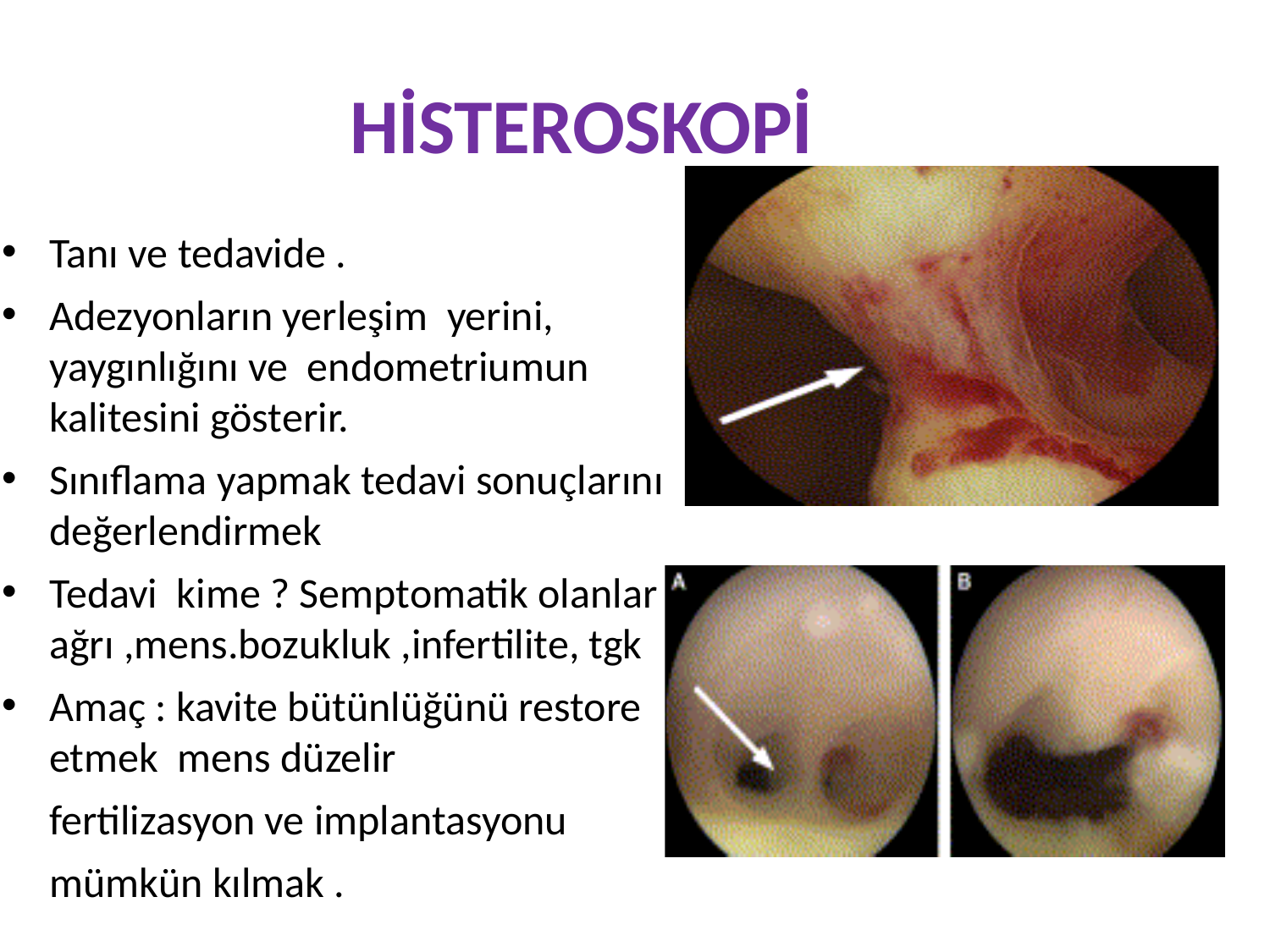

# HİSTEROSKOPİ

Tanı ve tedavide .
Adezyonların yerleşim  yerini, yaygınlığını ve  endometriumun  kalitesini gösterir.
Sınıflama yapmak tedavi sonuçlarını değerlendirmek
Tedavi  kime ? Semptomatik olanlar ağrı ,mens.bozukluk ,infertilite, tgk
Amaç : kavite bütünlüğünü restore etmek  mens düzelir
     fertilizasyon ve implantasyonu
     mümkün kılmak .